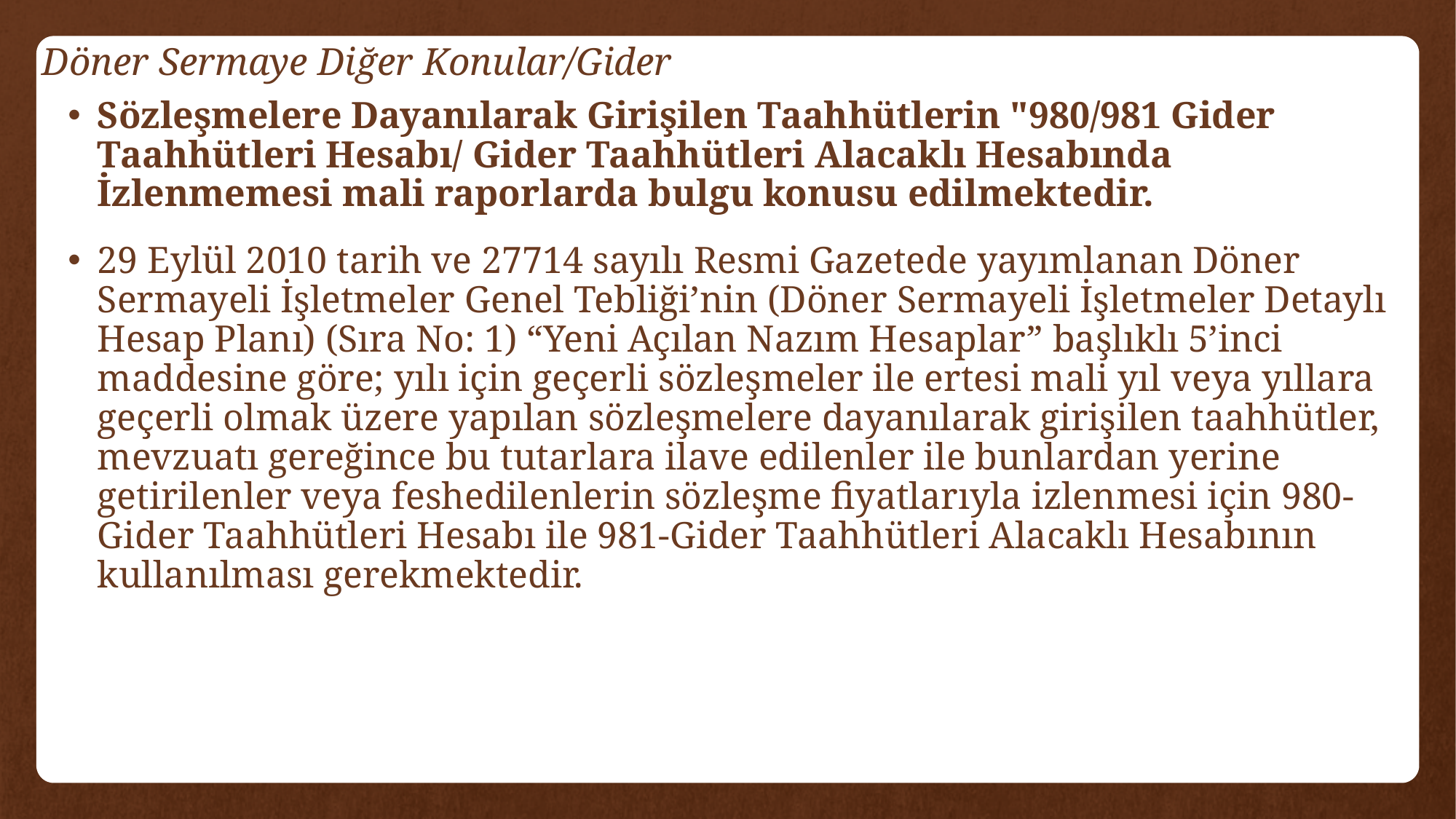

# Döner Sermaye Diğer Konular/Gider
Sözleşmelere Dayanılarak Girişilen Taahhütlerin "980/981 Gider Taahhütleri Hesabı/ Gider Taahhütleri Alacaklı Hesabında İzlenmemesi mali raporlarda bulgu konusu edilmektedir.
29 Eylül 2010 tarih ve 27714 sayılı Resmi Gazetede yayımlanan Döner Sermayeli İşletmeler Genel Tebliği’nin (Döner Sermayeli İşletmeler Detaylı Hesap Planı) (Sıra No: 1) “Yeni Açılan Nazım Hesaplar” başlıklı 5’inci maddesine göre; yılı için geçerli sözleşmeler ile ertesi mali yıl veya yıllara geçerli olmak üzere yapılan sözleşmelere dayanılarak girişilen taahhütler, mevzuatı gereğince bu tutarlara ilave edilenler ile bunlardan yerine getirilenler veya feshedilenlerin sözleşme fiyatlarıyla izlenmesi için 980-Gider Taahhütleri Hesabı ile 981-Gider Taahhütleri Alacaklı Hesabının kullanılması gerekmektedir.